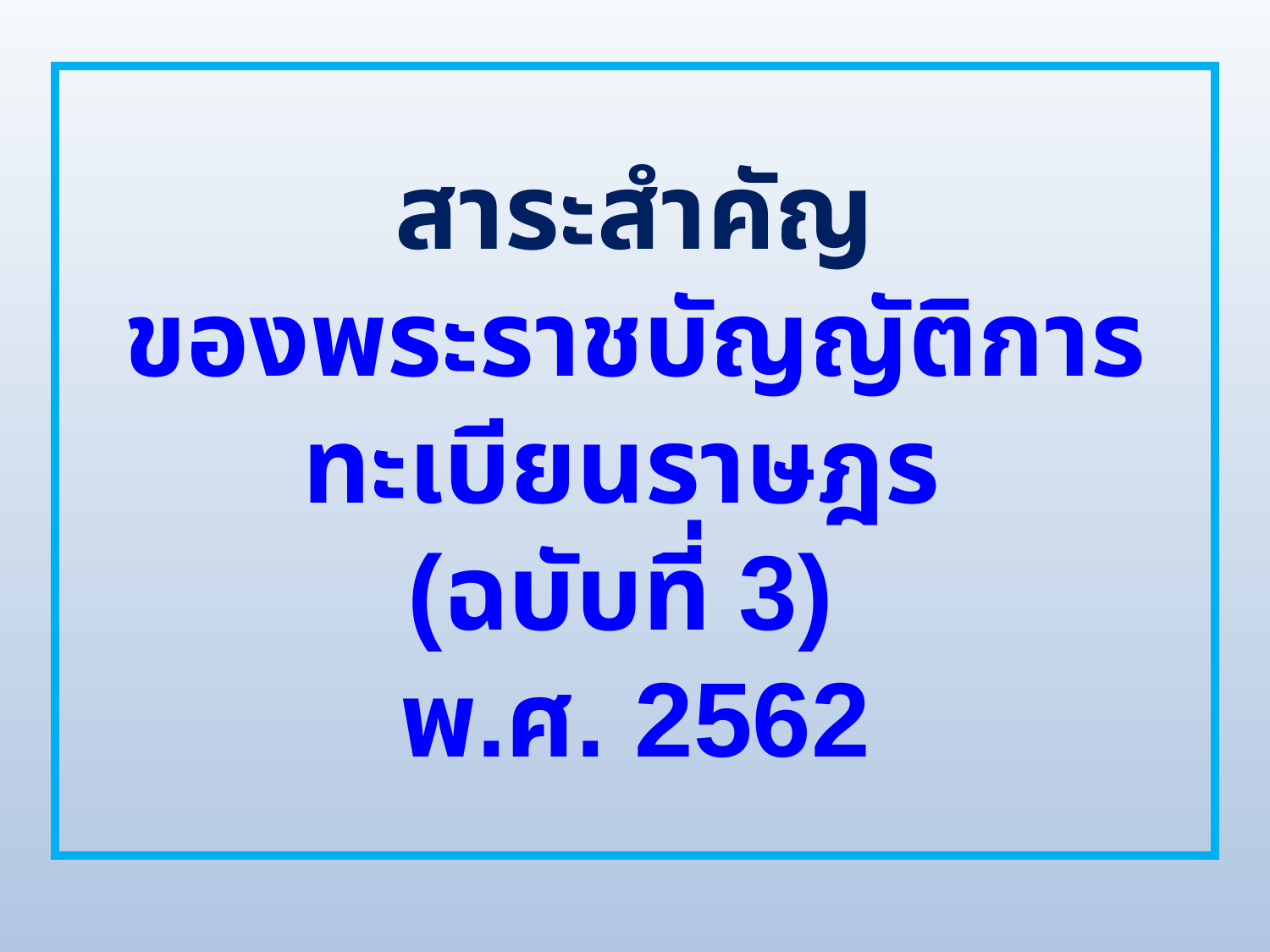

สาระสำคัญ
ของพระราชบัญญัติการทะเบียนราษฎร
(ฉบับที่ 3)
พ.ศ. 2562